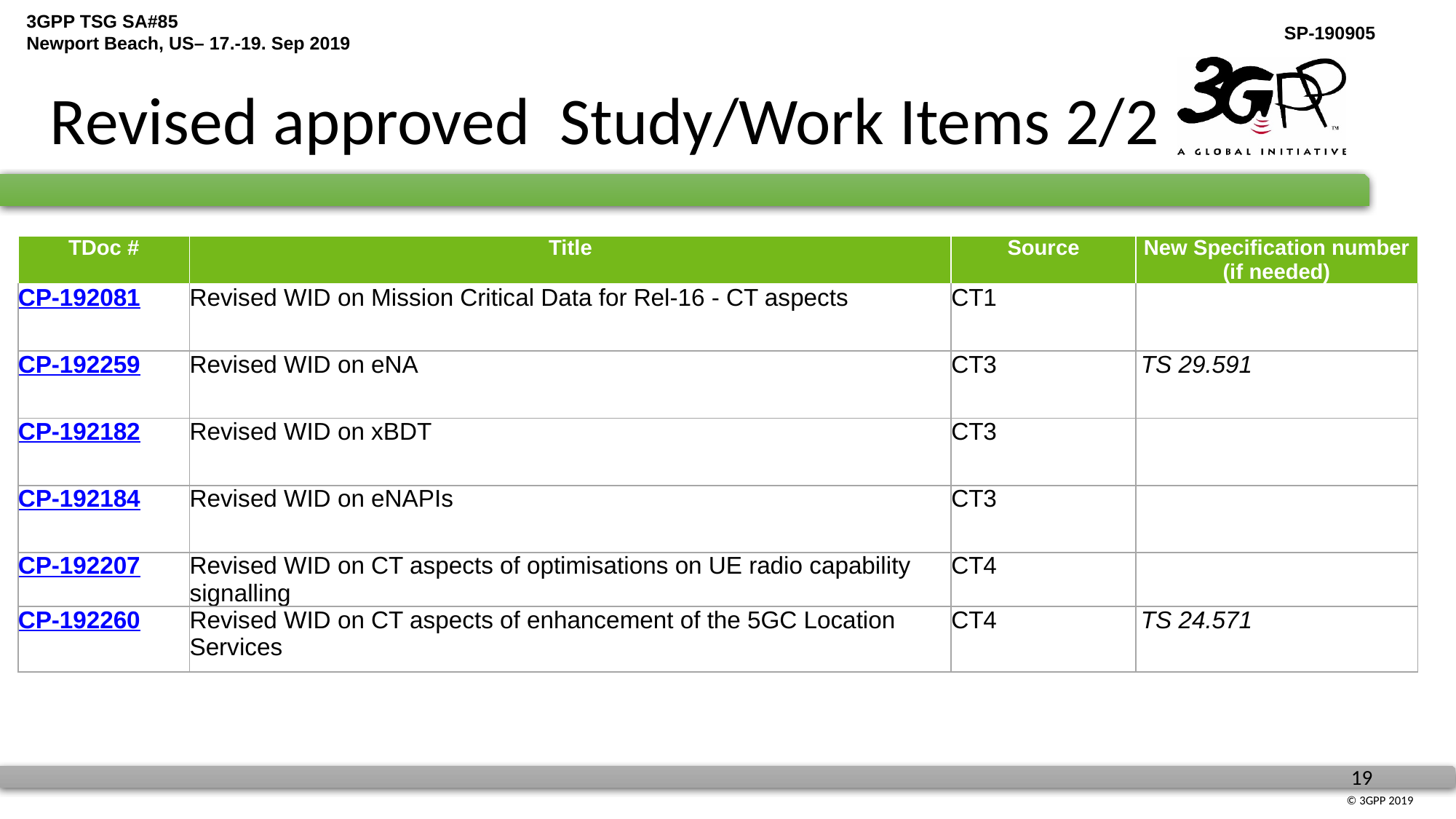

# Revised approved  Study/Work Items 2/2
| TDoc # | Title | Source | New Specification number (if needed) |
| --- | --- | --- | --- |
| CP-192081 | Revised WID on Mission Critical Data for Rel-16 - CT aspects | CT1 |  |
| CP-192259 | Revised WID on eNA | CT3 | TS 29.591 |
| CP-192182 | Revised WID on xBDT | CT3 |  |
| CP-192184 | Revised WID on eNAPIs | CT3 |  |
| CP-192207 | Revised WID on CT aspects of optimisations on UE radio capability signalling | CT4 |  |
| CP-192260 | Revised WID on CT aspects of enhancement of the 5GC Location Services | CT4 | TS 24.571 |